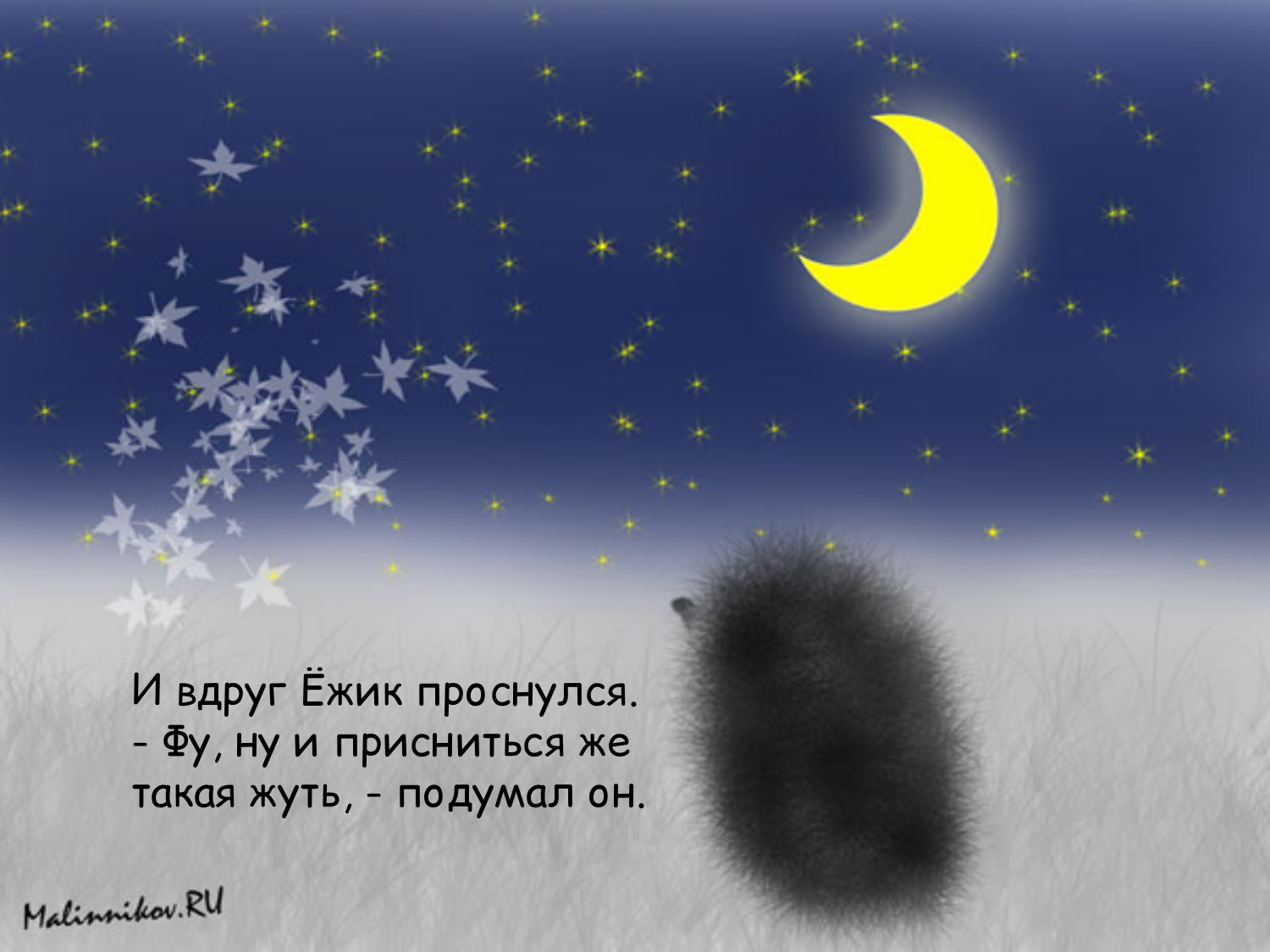

# И вдруг Ёжик проснулся. - Фу, ну и присниться же такая жуть, - подумал он.